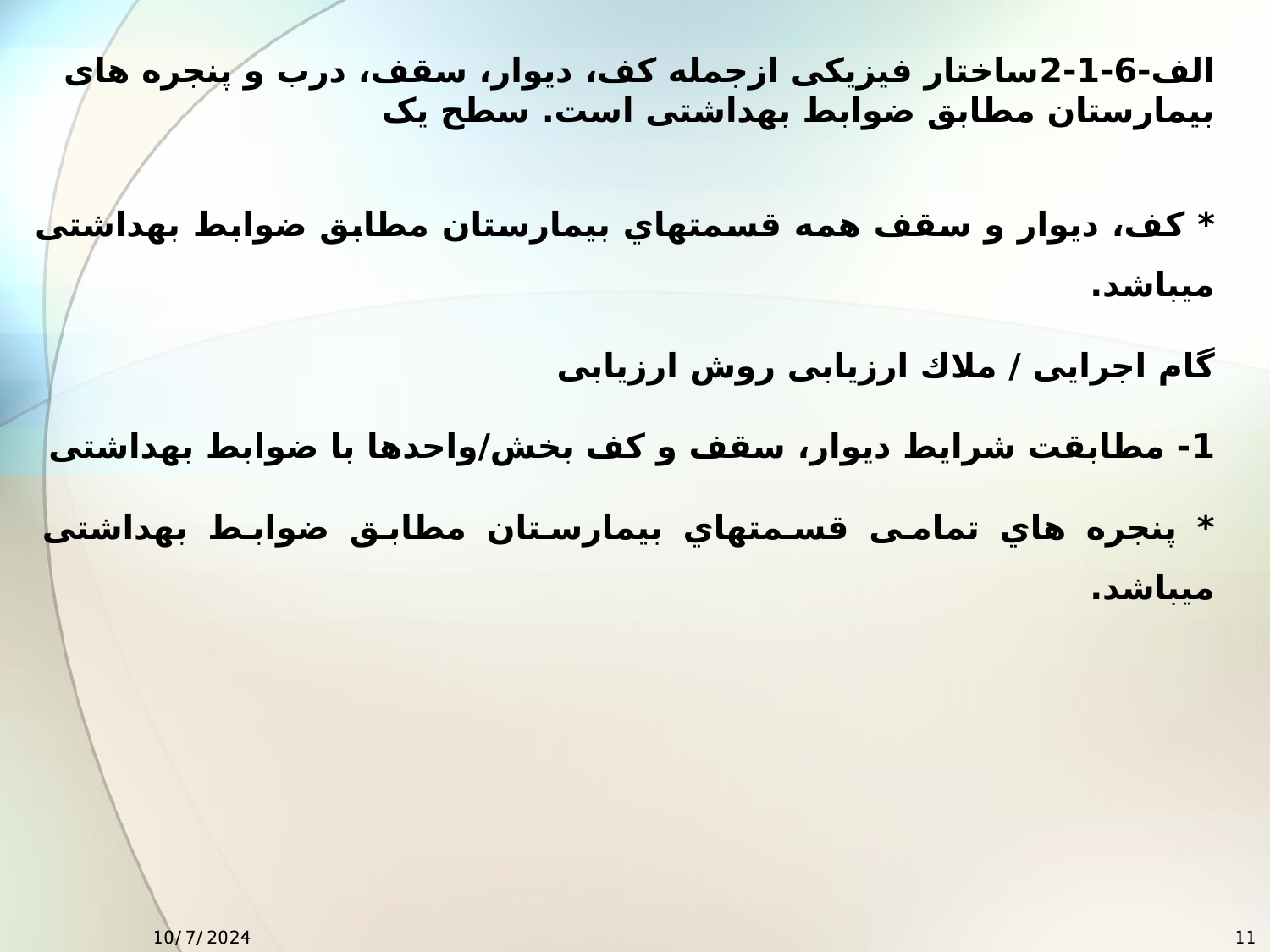

الف-6-1-2	ساختار فیزیکی ازجمله کف، دیوار، سقف، درب و پنجره های بیمارستان مطابق ضوابط بهداشتی است. 	سطح یک

* کف، دیوار و سقف همه قسمتهاي بیمارستان مطابق ضوابط بهداشتی میباشد.
گام اجرایی / ملاك ارزیابی روش ارزیابی
1- مطابقت شرایط دیوار، سقف و کف بخش/واحدها با ضوابط بهداشتی
* پنجره هاي تمامی قسمتهاي بیمارستان مطابق ضوابط بهداشتی میباشد.

10/7/2024
11